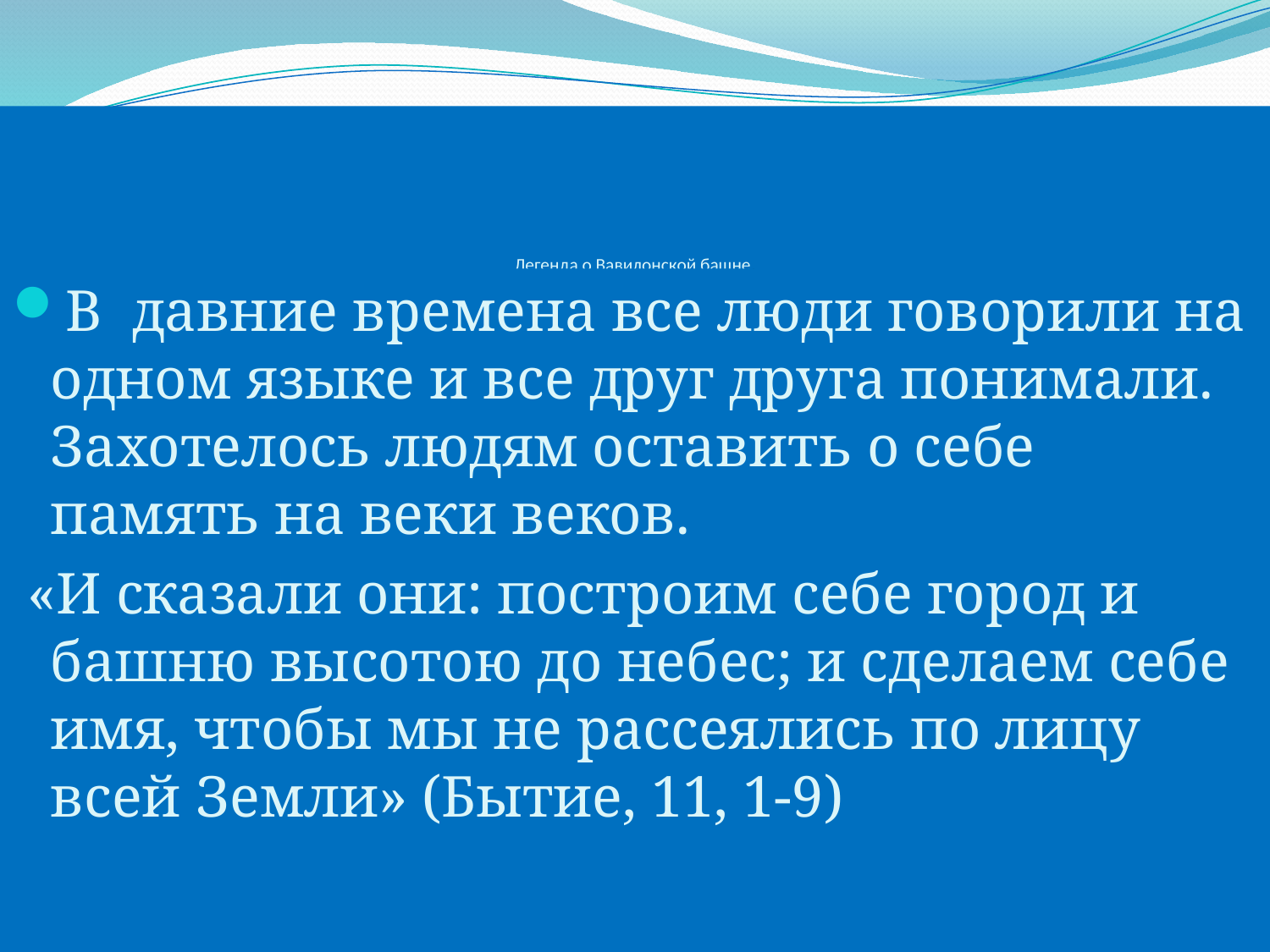

# Легенда о Вавилонской башне.
В  давние времена все люди говорили на одном языке и все друг друга понимали. Захотелось людям оставить о себе память на веки веков.
 «И сказали они: построим себе город и башню высотою до небес; и сделаем себе имя, чтобы мы не рассеялись по лицу всей Земли» (Бытие, 11, 1-9)